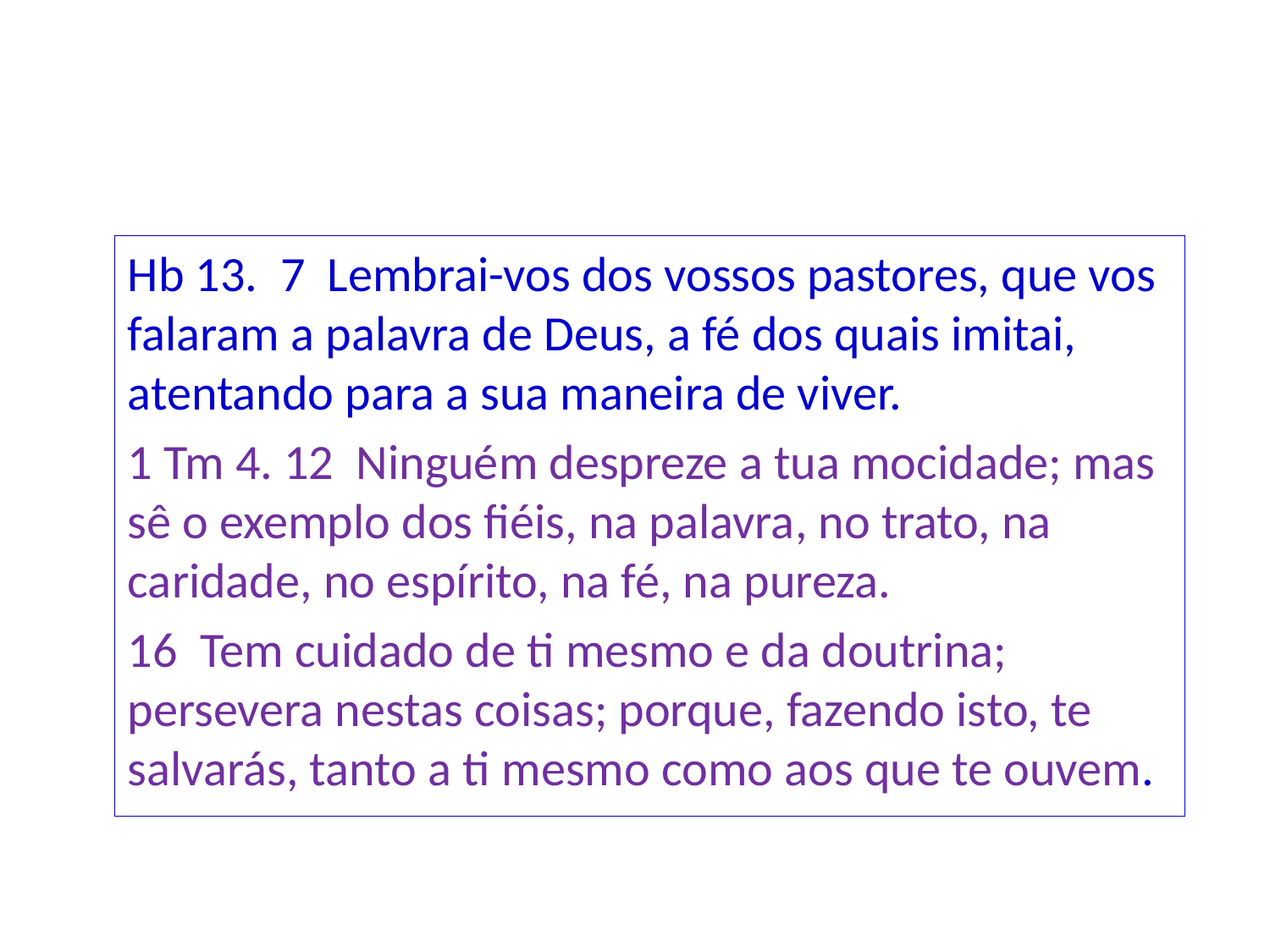

Hb 13.  7  Lembrai-vos dos vossos pastores, que vos falaram a palavra de Deus, a fé dos quais imitai, atentando para a sua maneira de viver.
1 Tm 4. 12  Ninguém despreze a tua mocidade; mas sê o exemplo dos fiéis, na palavra, no trato, na caridade, no espírito, na fé, na pureza.
16  Tem cuidado de ti mesmo e da doutrina; persevera nestas coisas; porque, fazendo isto, te salvarás, tanto a ti mesmo como aos que te ouvem.